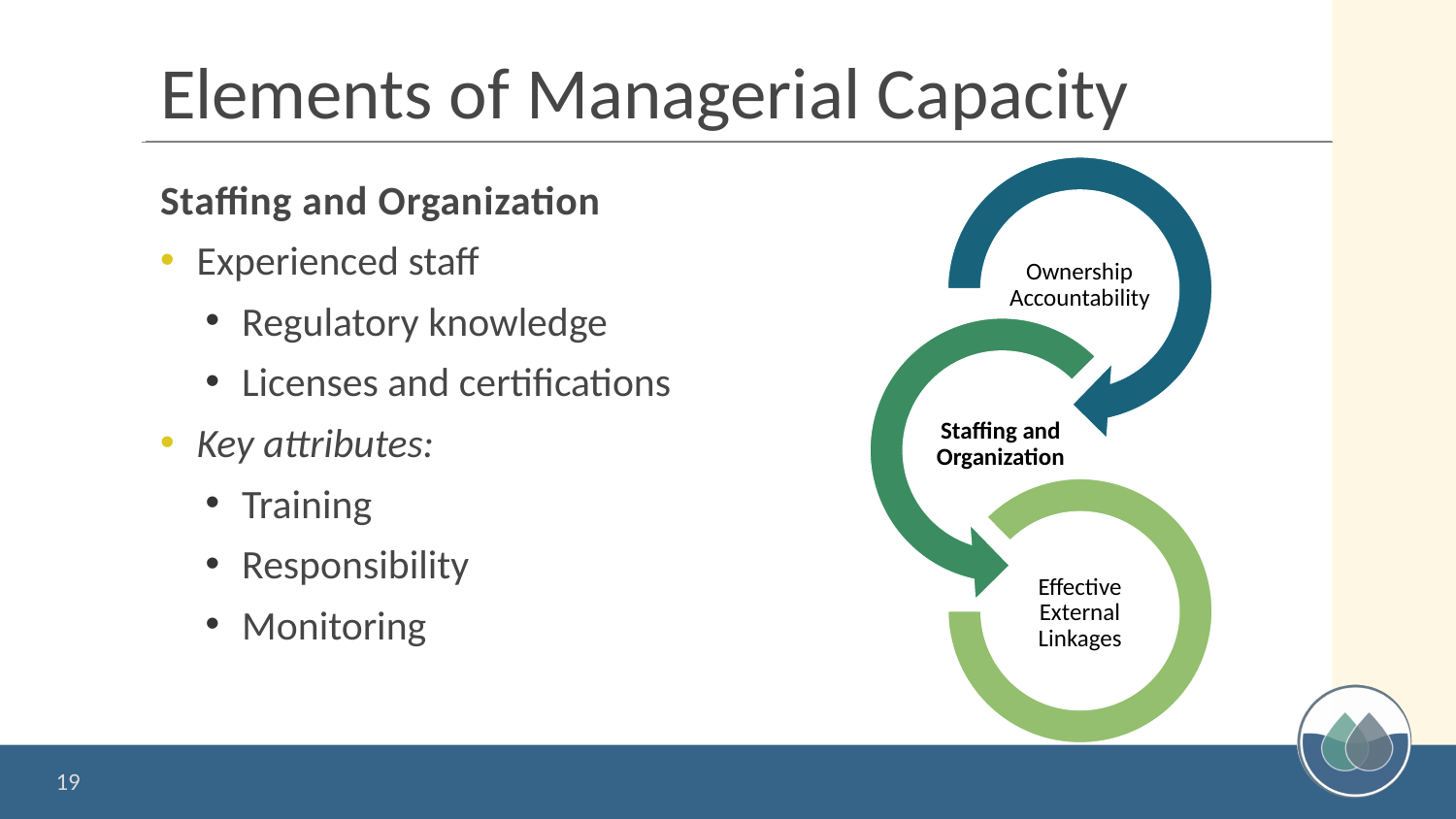

# Elements of Managerial Capacity
Ownership Accountability
Staffing and Organization
Effective External Linkages
Staffing and Organization
Experienced staff
Regulatory knowledge
Licenses and certifications
Key attributes:
Training
Responsibility
Monitoring

19